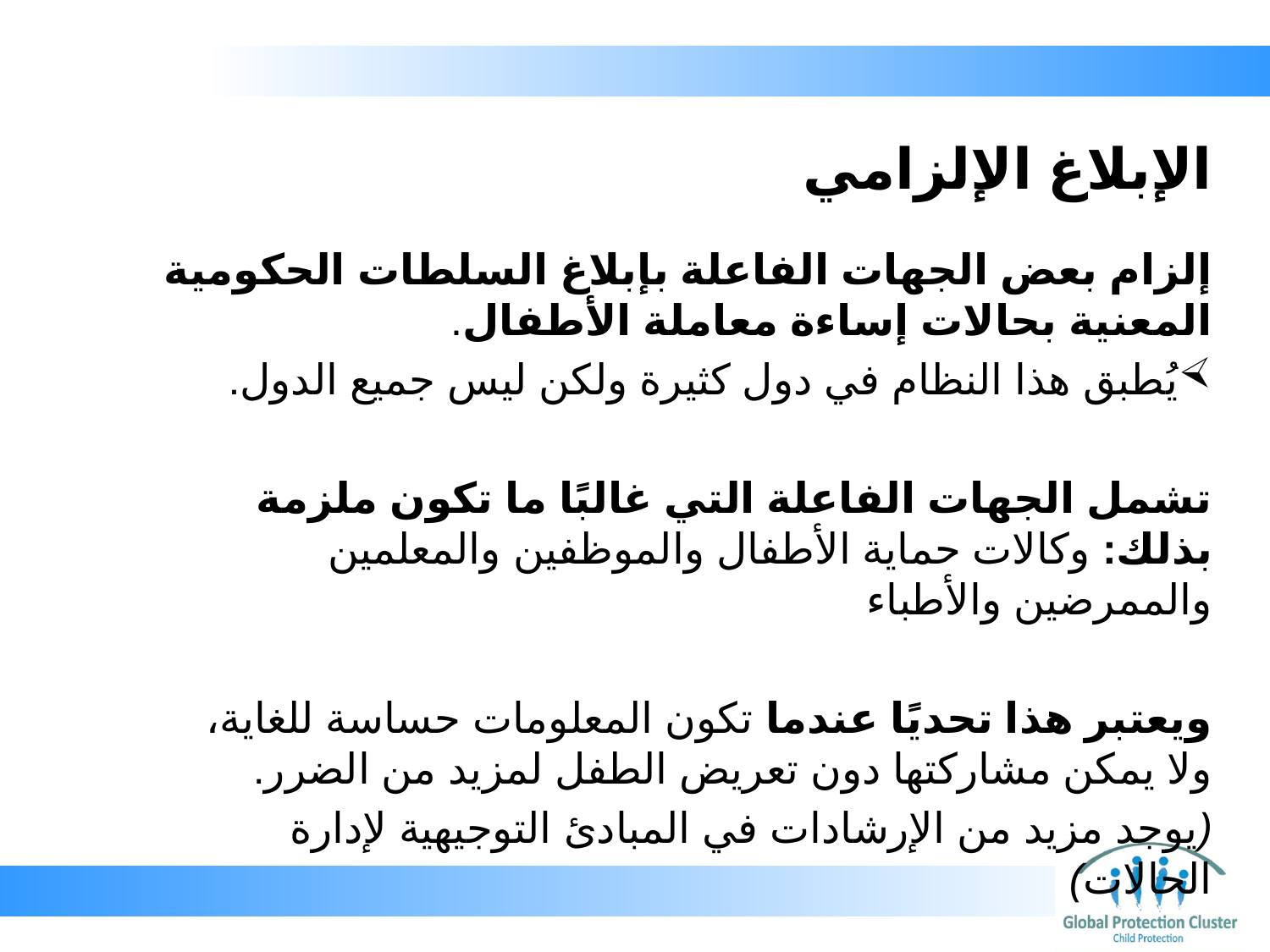

# الإبلاغ الإلزامي
إلزام بعض الجهات الفاعلة بإبلاغ السلطات الحكومية المعنية بحالات إساءة معاملة الأطفال.
يُطبق هذا النظام في دول كثيرة ولكن ليس جميع الدول.

تشمل الجهات الفاعلة التي غالبًا ما تكون ملزمة بذلك: وكالات حماية الأطفال والموظفين والمعلمين والممرضين والأطباء

ويعتبر هذا تحديًا عندما تكون المعلومات حساسة للغاية، ولا يمكن مشاركتها دون تعريض الطفل لمزيد من الضرر.
(يوجد مزيد من الإرشادات في المبادئ التوجيهية لإدارة الحالات)